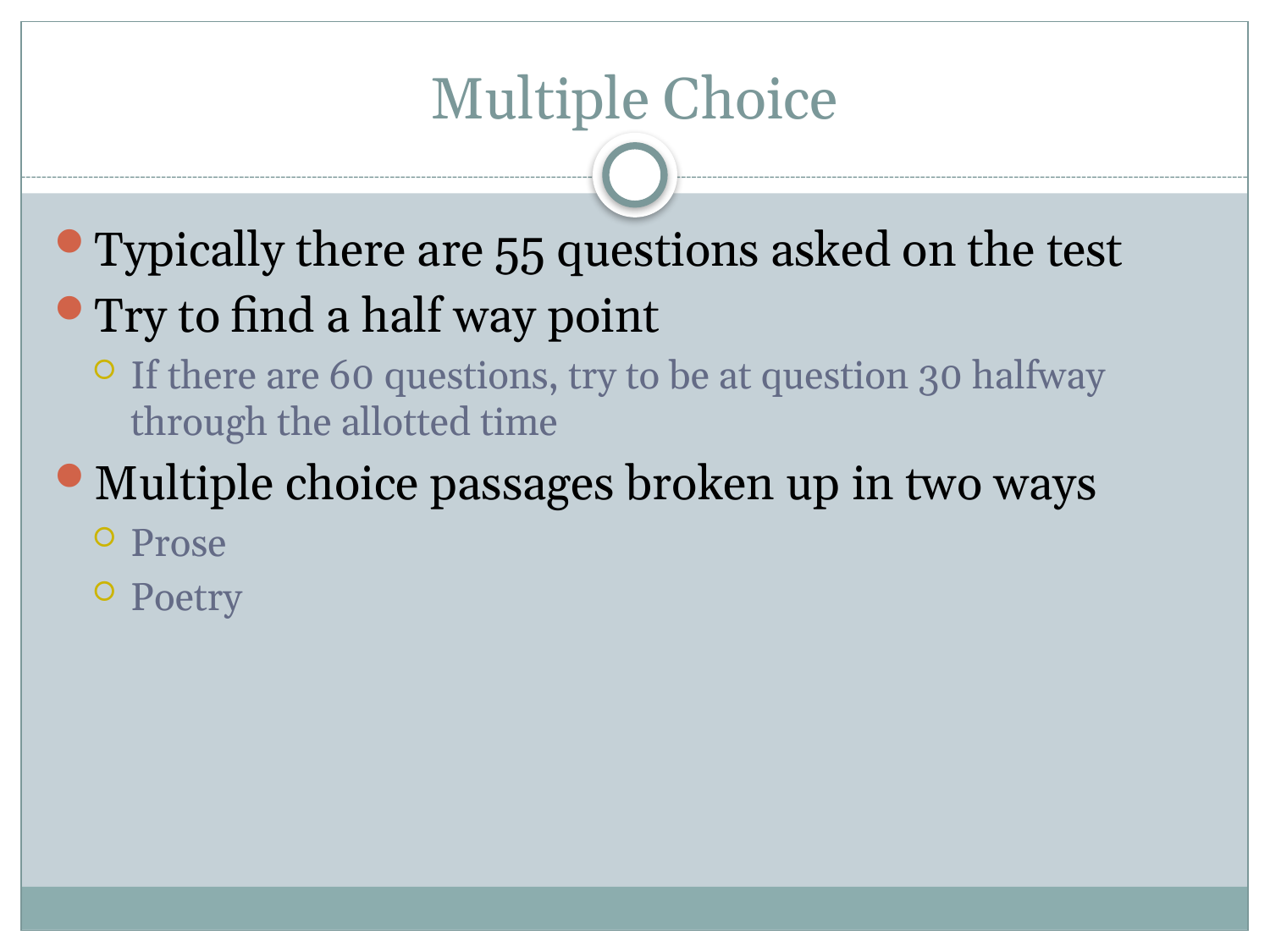

# Multiple Choice
Typically there are 55 questions asked on the test
Try to find a half way point
If there are 60 questions, try to be at question 30 halfway through the allotted time
Multiple choice passages broken up in two ways
Prose
Poetry